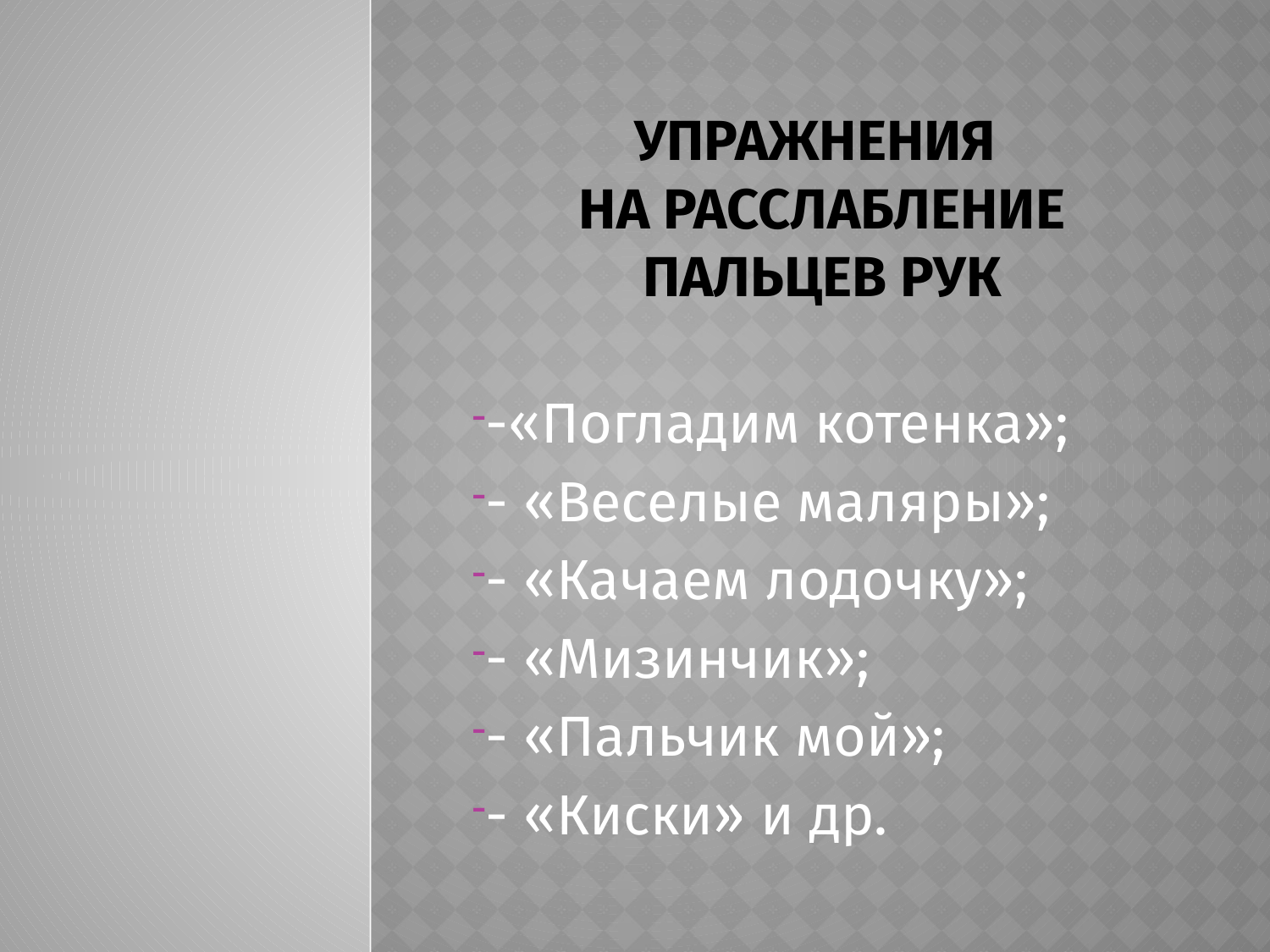

# Упражнения на расслабление пальцев рук
-«Погладим котенка»;
- «Веселые маляры»;
- «Качаем лодочку»;
- «Мизинчик»;
- «Пальчик мой»;
- «Киски» и др.